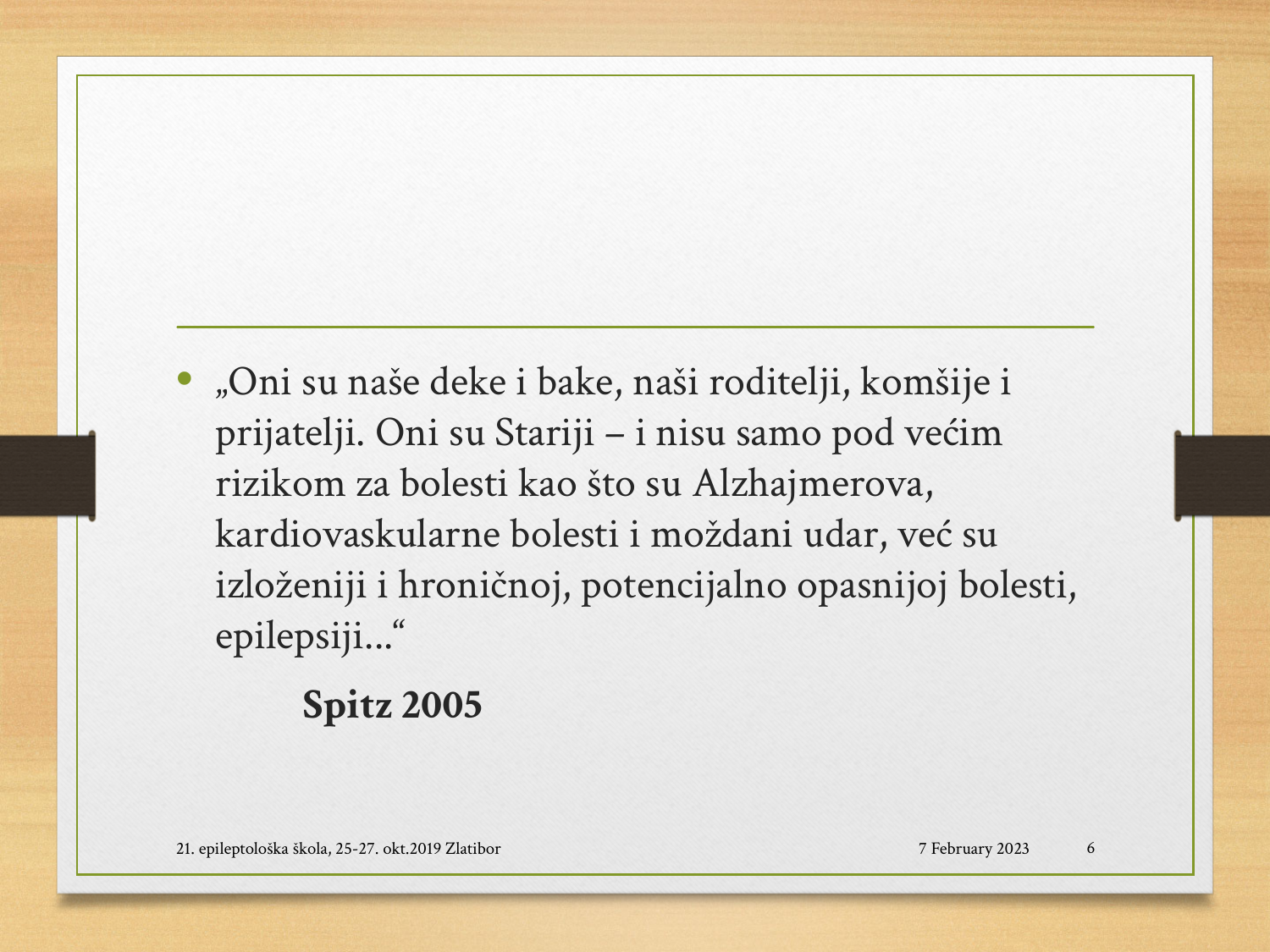

#
„Oni su naše deke i bake, naši roditelji, komšije i prijatelji. Oni su Stariji – i nisu samo pod većim rizikom za bolesti kao što su Alzhajmerova, kardiovaskularne bolesti i moždani udar, već su izloženiji i hroničnoj, potencijalno opasnijoj bolesti, epilepsiji...“
	Spitz 2005
21. epileptološka škola, 25-27. okt.2019 Zlatibor
7 February 2023
6